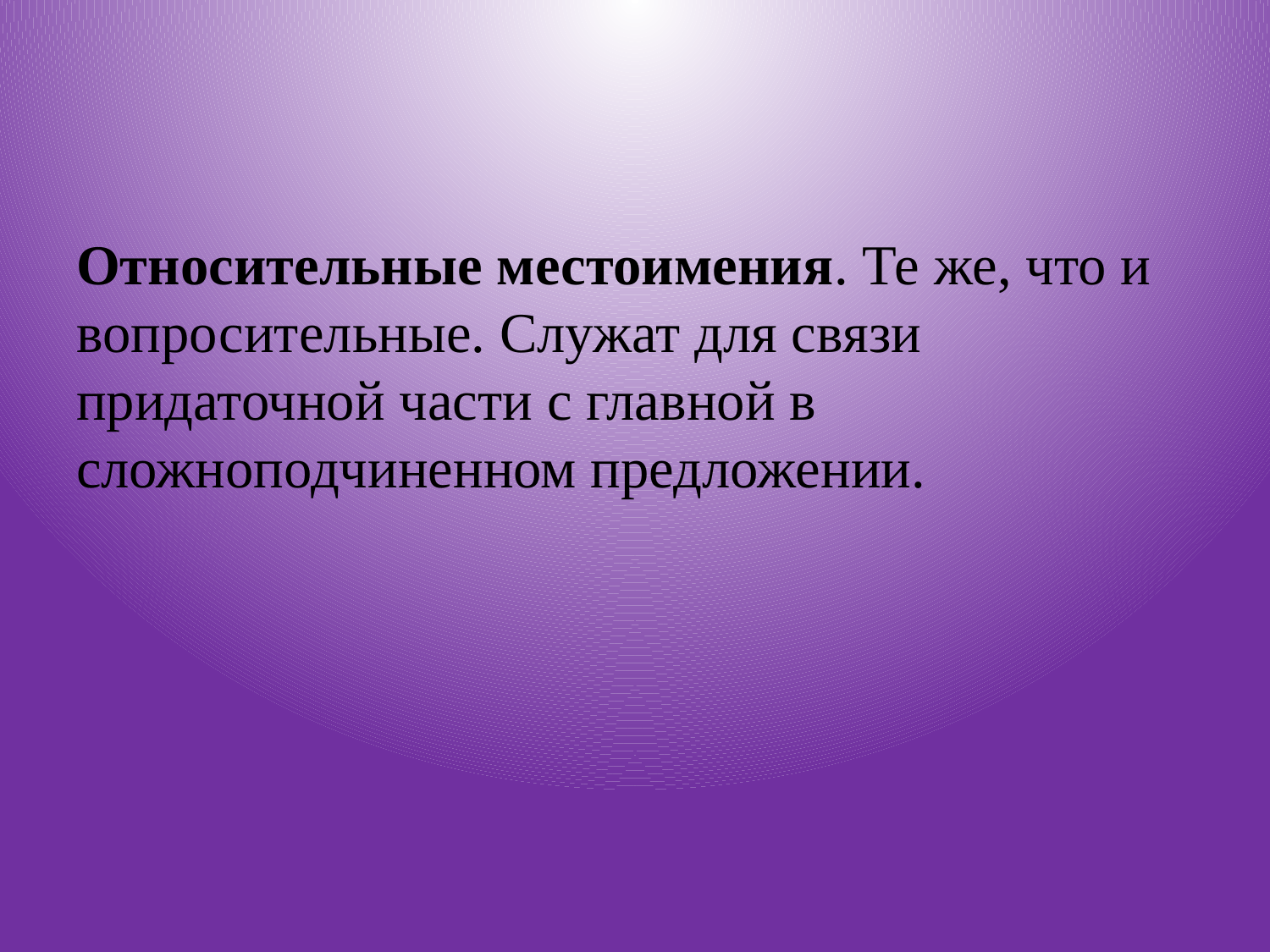

#
Относительные местоимения. Те же, что и вопросительные. Служат для связи придаточной части с главной в сложноподчиненном предложении.